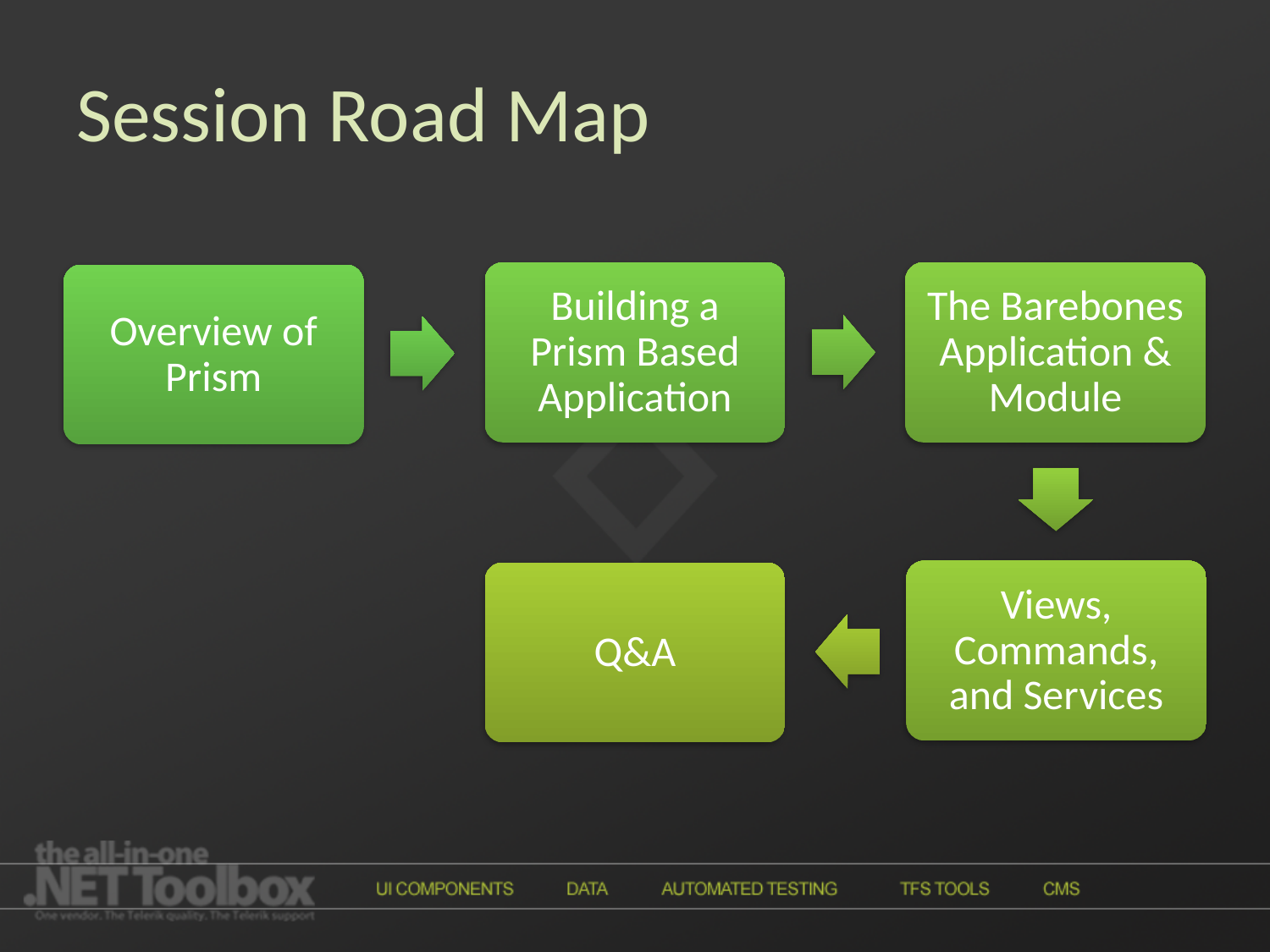

# Session Road Map
Overview of Prism

Building a Prism Based Application

The Barebones Application & Module

Views, Commands, and Services

Q&A